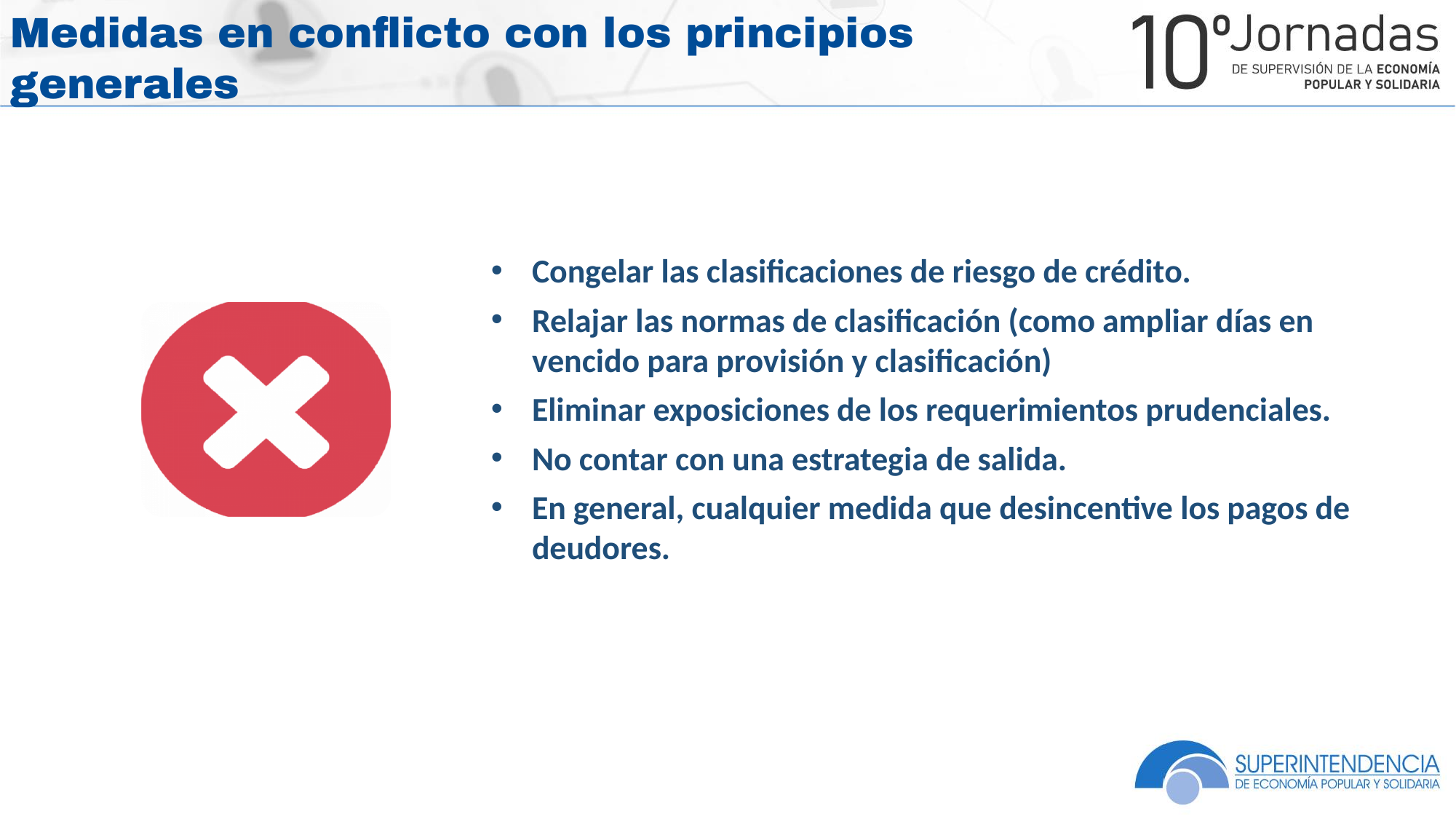

Medidas en conflicto con los principios generales
Congelar las clasificaciones de riesgo de crédito.
Relajar las normas de clasificación (como ampliar días en vencido para provisión y clasificación)
Eliminar exposiciones de los requerimientos prudenciales.
No contar con una estrategia de salida.
En general, cualquier medida que desincentive los pagos de deudores.